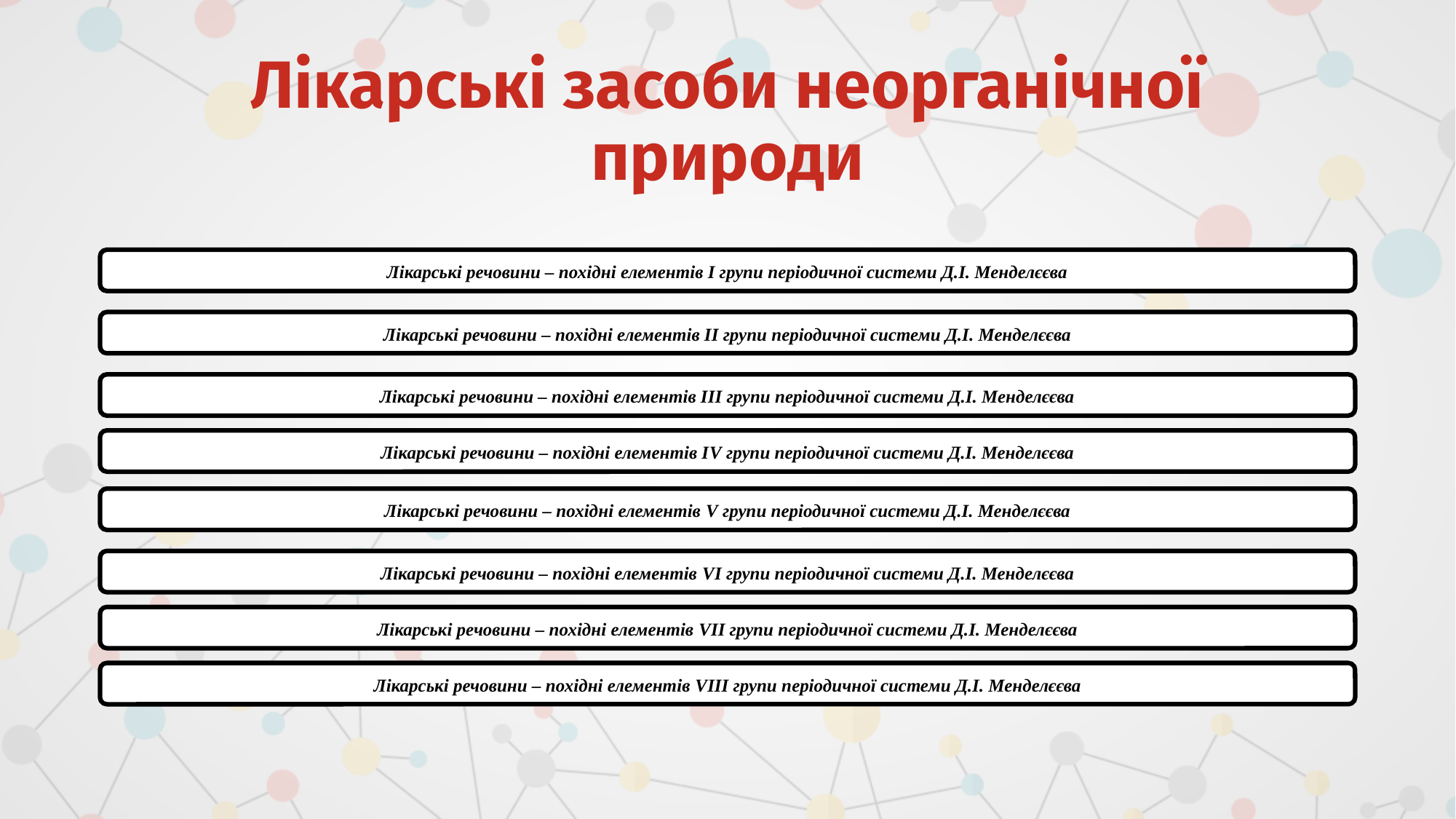

# Лікарські засоби неорганічної природи
Лікарські речовини – похідні елементів I групи періодичної системи Д.І. Менделєєва
Лікарські речовини – похідні елементів IІ групи періодичної системи Д.І. Менделєєва
Лікарські речовини – похідні елементів IІІ групи періодичної системи Д.І. Менделєєва
Лікарські речовини – похідні елементів IV групи періодичної системи Д.І. Менделєєва
Лікарські речовини – похідні елементів V групи періодичної системи Д.І. Менделєєва

Лікарські речовини – похідні елементів VІ групи періодичної системи Д.І. Менделєєва

Лікарські речовини – похідні елементів VІІ групи періодичної системи Д.І. Менделєєва

Лікарські речовини – похідні елементів VІІІ групи періодичної системи Д.І. Менделєєва